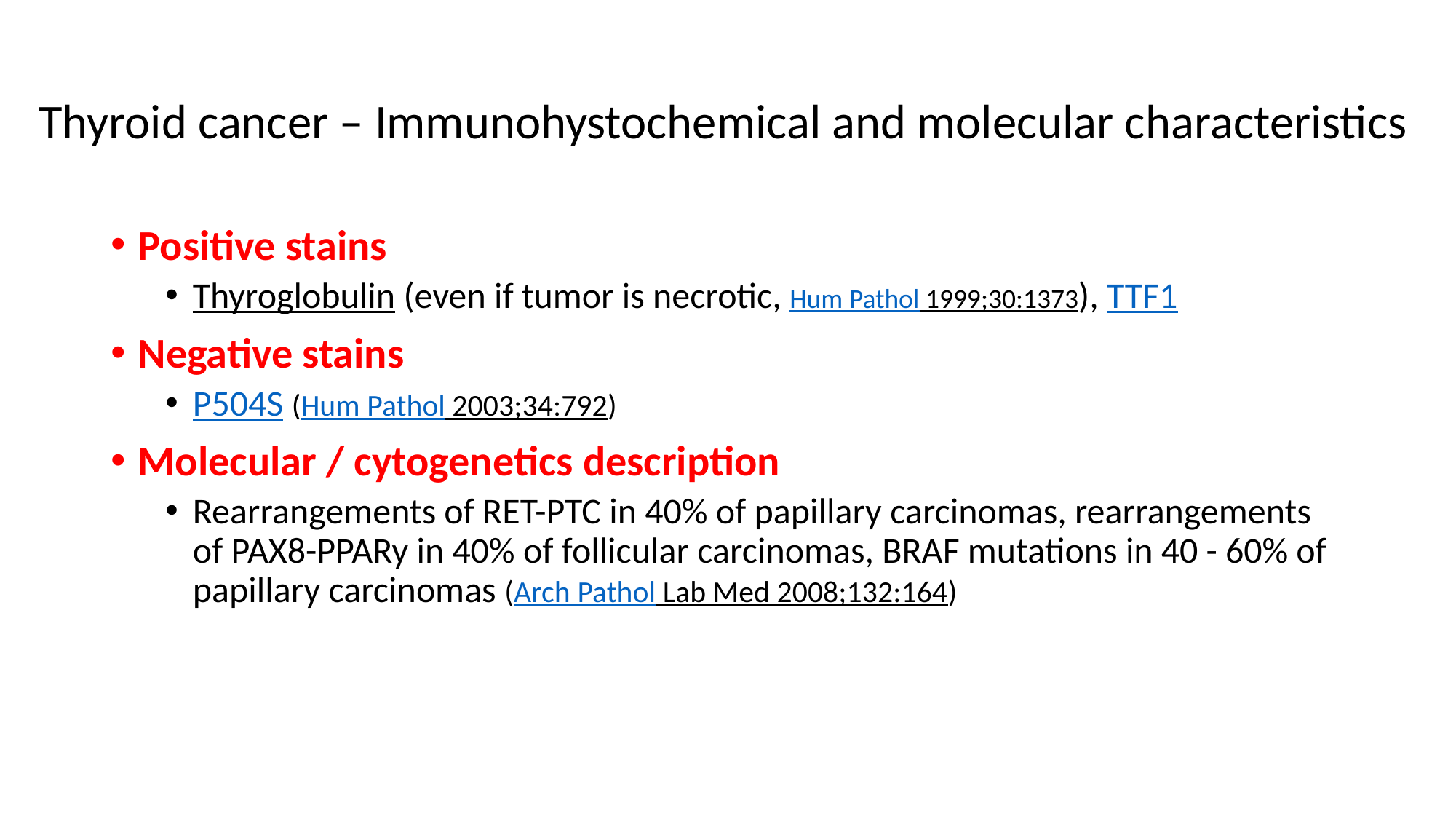

# Thyroid cancer – Immunohystochemical and molecular characteristics
Positive stains
Thyroglobulin (even if tumor is necrotic, Hum Pathol 1999;30:1373), TTF1
Negative stains
P504S (Hum Pathol 2003;34:792)
Molecular / cytogenetics description
Rearrangements of RET-PTC in 40% of papillary carcinomas, rearrangements of PAX8-PPARy in 40% of follicular carcinomas, BRAF mutations in 40 - 60% of papillary carcinomas (Arch Pathol Lab Med 2008;132:164)